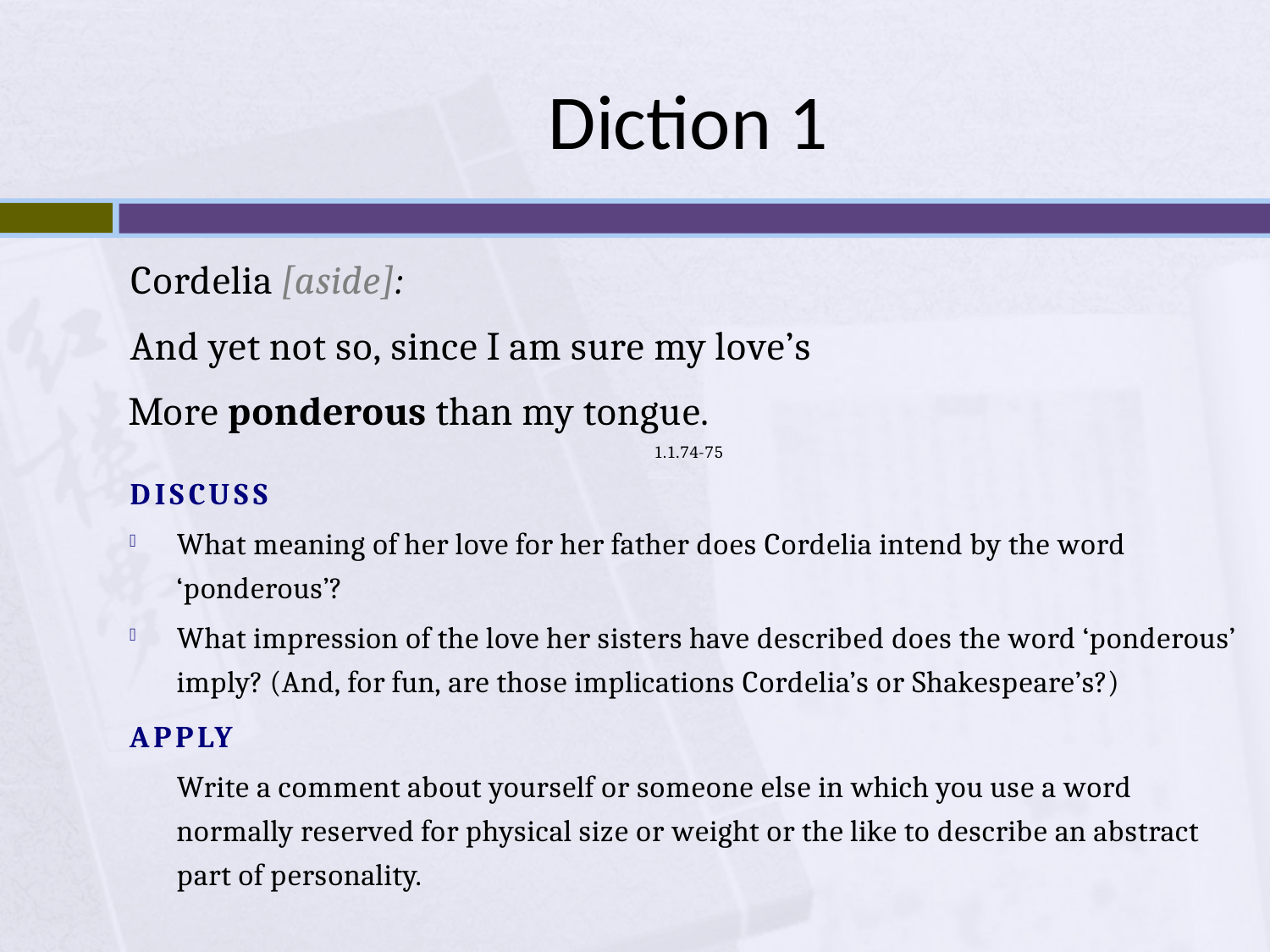

# Diction 1
Cordelia [aside]:
And yet not so, since I am sure my love’s
More ponderous than my tongue.
1.1.74-75
DISCUSS
What meaning of her love for her father does Cordelia intend by the word ‘ponderous’?
What impression of the love her sisters have described does the word ‘ponderous’ imply? (And, for fun, are those implications Cordelia’s or Shakespeare’s?)
APPLY
Write a comment about yourself or someone else in which you use a word normally reserved for physical size or weight or the like to describe an abstract part of personality.